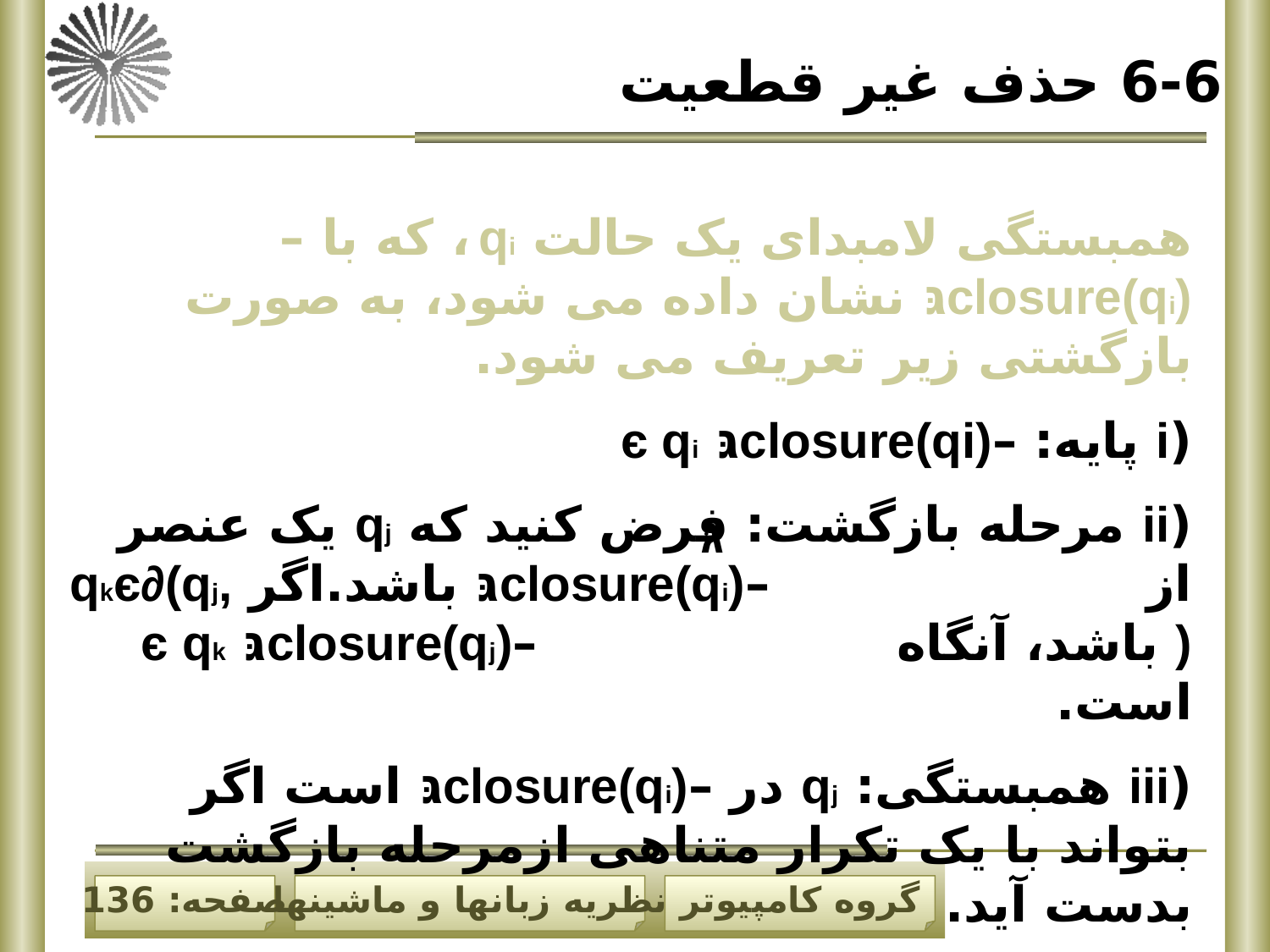

6-6 حذف غیر قطعیت
همبستگی لامبدای یک حالت qi ، که با –closure(qi)גּ نشان داده می شود، به صورت بازگشتی زیر تعریف می شود.
(i پایه: –closure(qi)גּ є qi
(ii مرحله بازگشت: فرض کنید که qj یک عنصر از                      –closure(qi)גּ باشد.اگر qkє∂(qj, ) باشد، آنگاه                     –closure(qj)גּ є qk است.
(iii همبستگی: qj در –closure(qi)גּ است اگر بتواند با یک تکرار متناهی ازمرحله بازگشت بدست آید.
גּ